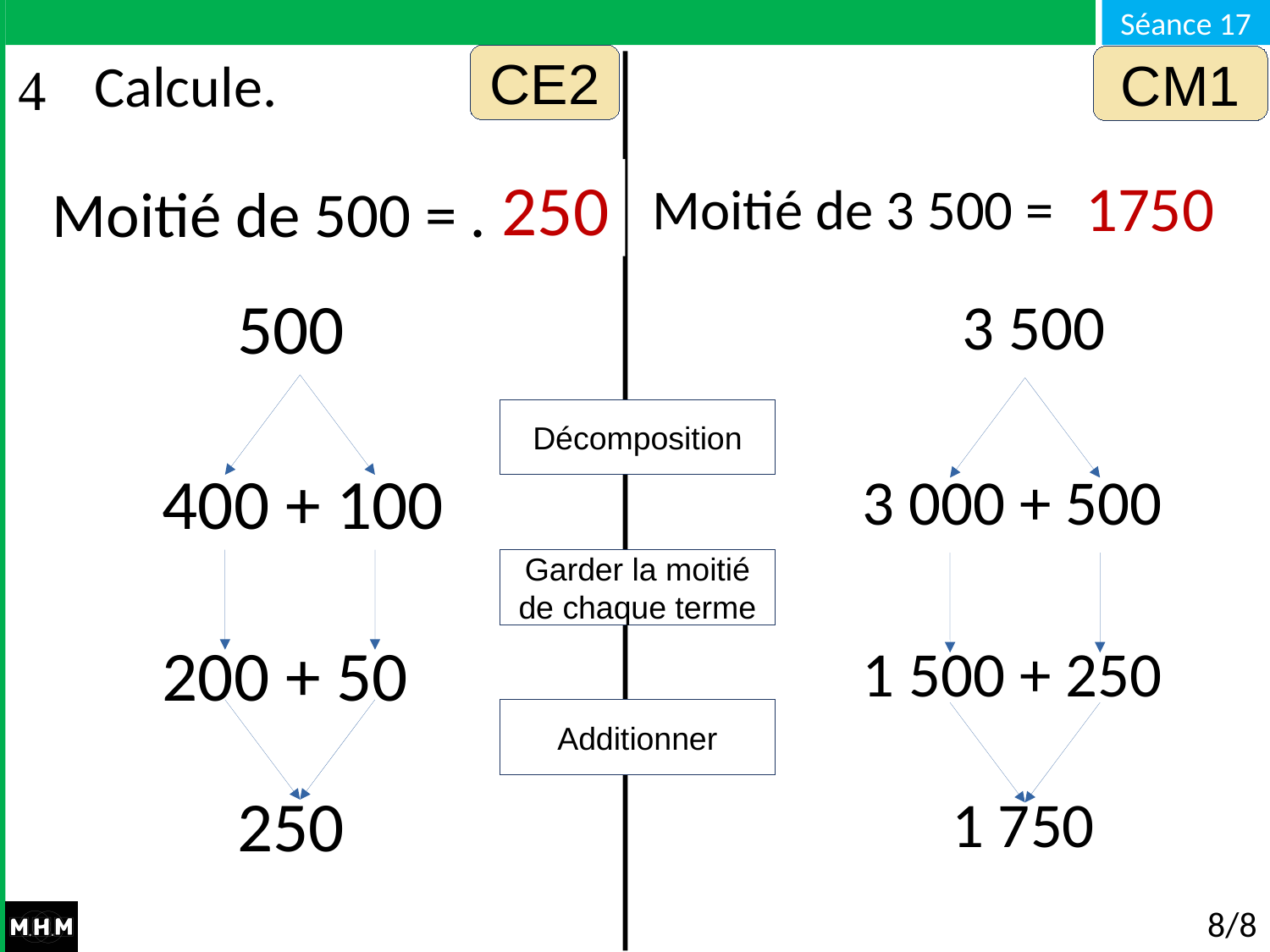

CE2
CM1
# Calcule.

250
1750
Moitié de 500 = …
Moitié de 3 500 =
500
3 500

Décomposition
400 + 100
3 000 + 500

Garder la moitié de chaque terme

200 + 50
1 500 + 250

Additionner

250
 1 750
8/8